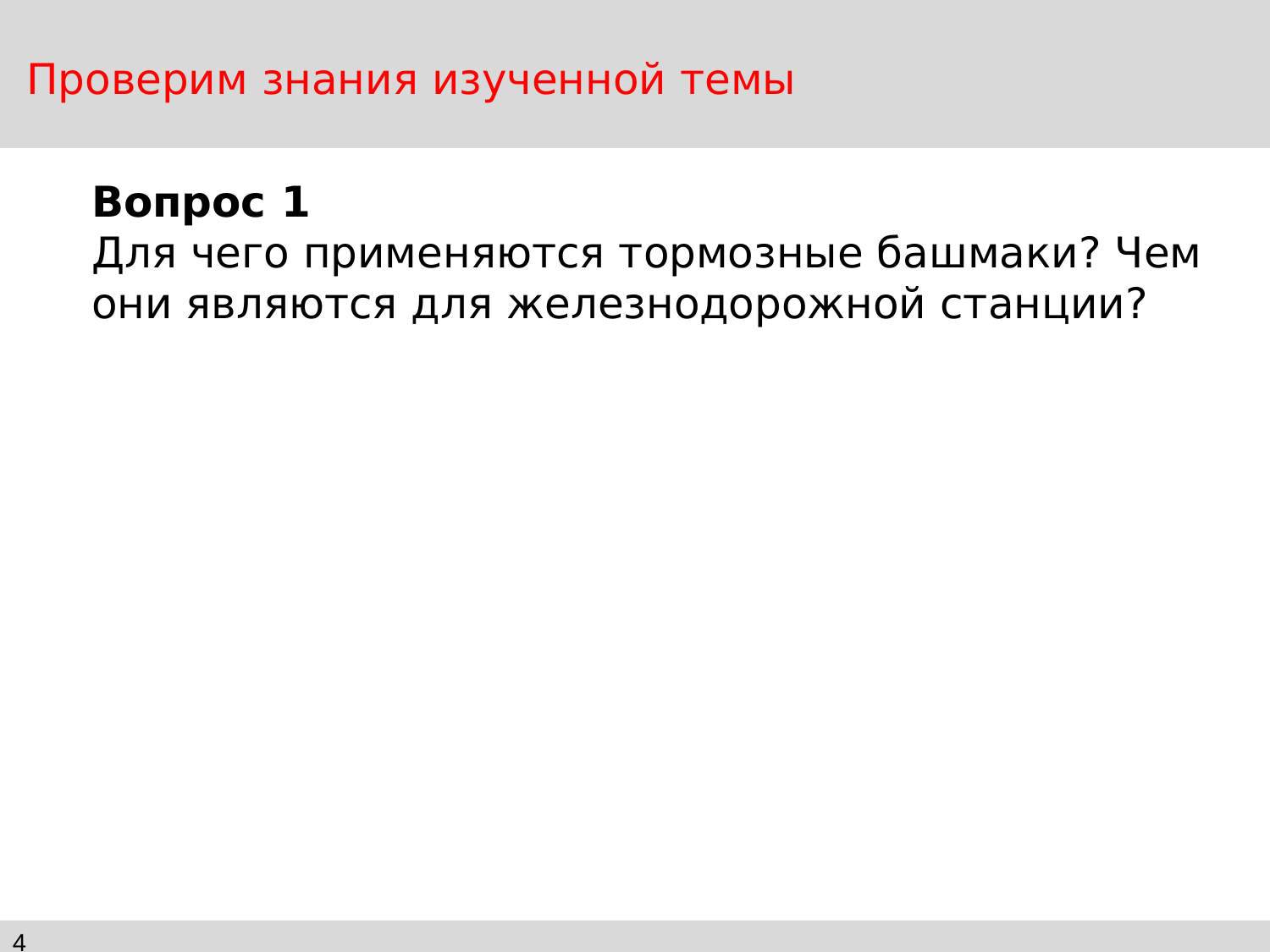

Проверим знания изученной темы
Вопрос 1
Для чего применяются тормозные башмаки? Чем они являются для железнодорожной станции?
4